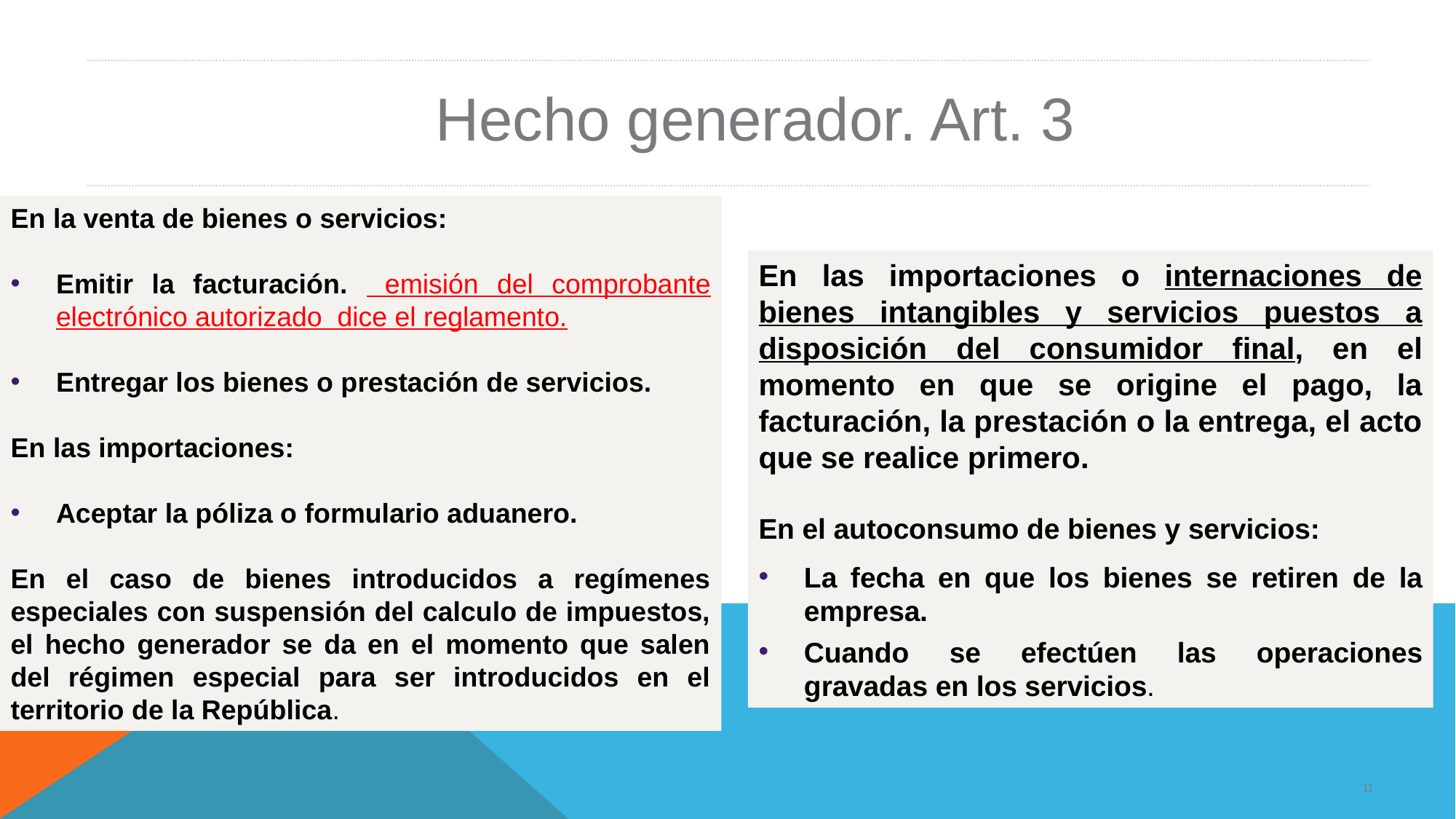

Hecho generador. Art. 3

En la venta de bienes o servicios:

Emitir la facturación.  emisión del comprobante electrónico autorizado  dice el reglamento.

Entregar los bienes o prestación de servicios.

En las importaciones:

Aceptar la póliza o formulario aduanero.

En el caso de bienes introducidos a regímenes especiales con suspensión del calculo de impuestos, el hecho generador se da en el momento que salen del régimen especial para ser introducidos en el territorio de la República.
En las importaciones o internaciones de bienes intangibles y servicios puestos a disposición del consumidor final, en el momento en que se origine el pago, la facturación, la prestación o la entrega, el acto que se realice primero.

En el autoconsumo de bienes y servicios:

La fecha en que los bienes se retiren de la empresa.

Cuando se efectúen las operaciones gravadas en los servicios.